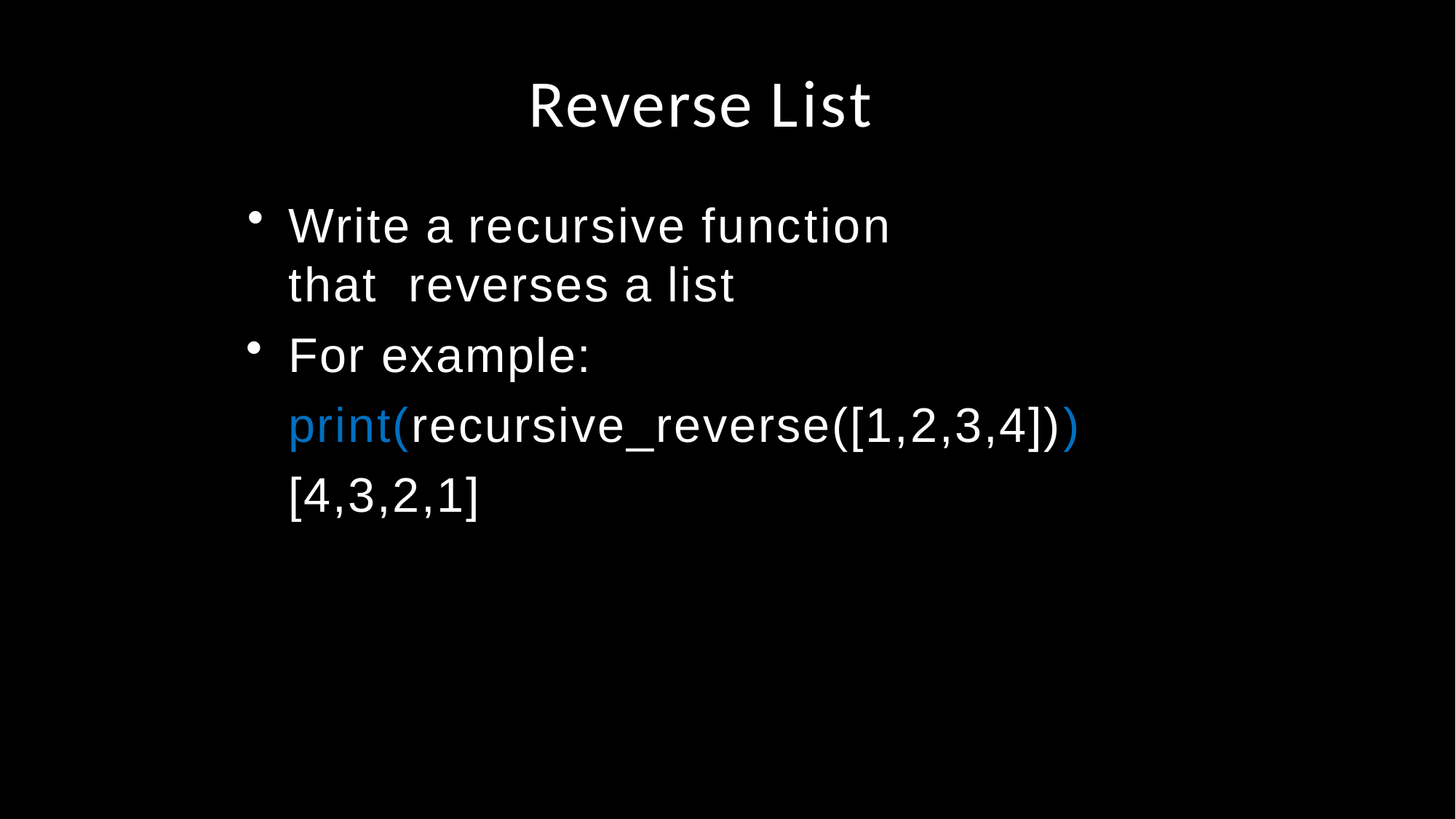

# Reverse List
Write a recursive function that  reverses a list
For example:  print(recursive_reverse([1,2,3,4]))  [4,3,2,1]